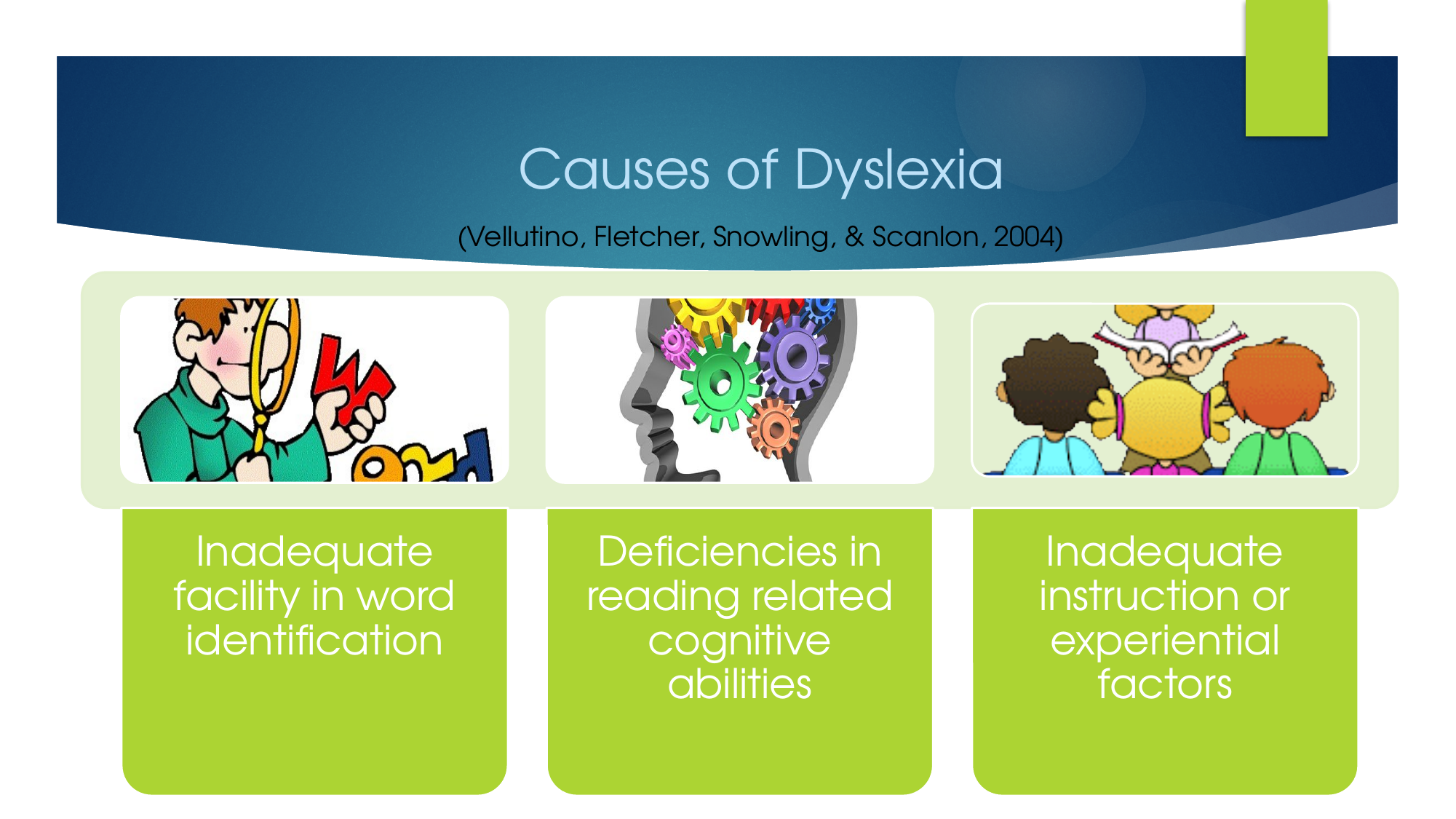

# Causes of Dyslexia
(Vellutino, Fletcher, Snowling, & Scanlon, 2004)
Inadequate facility in word identification
Deficiencies in reading related cognitive abilities
Inadequate instruction or experiential factors